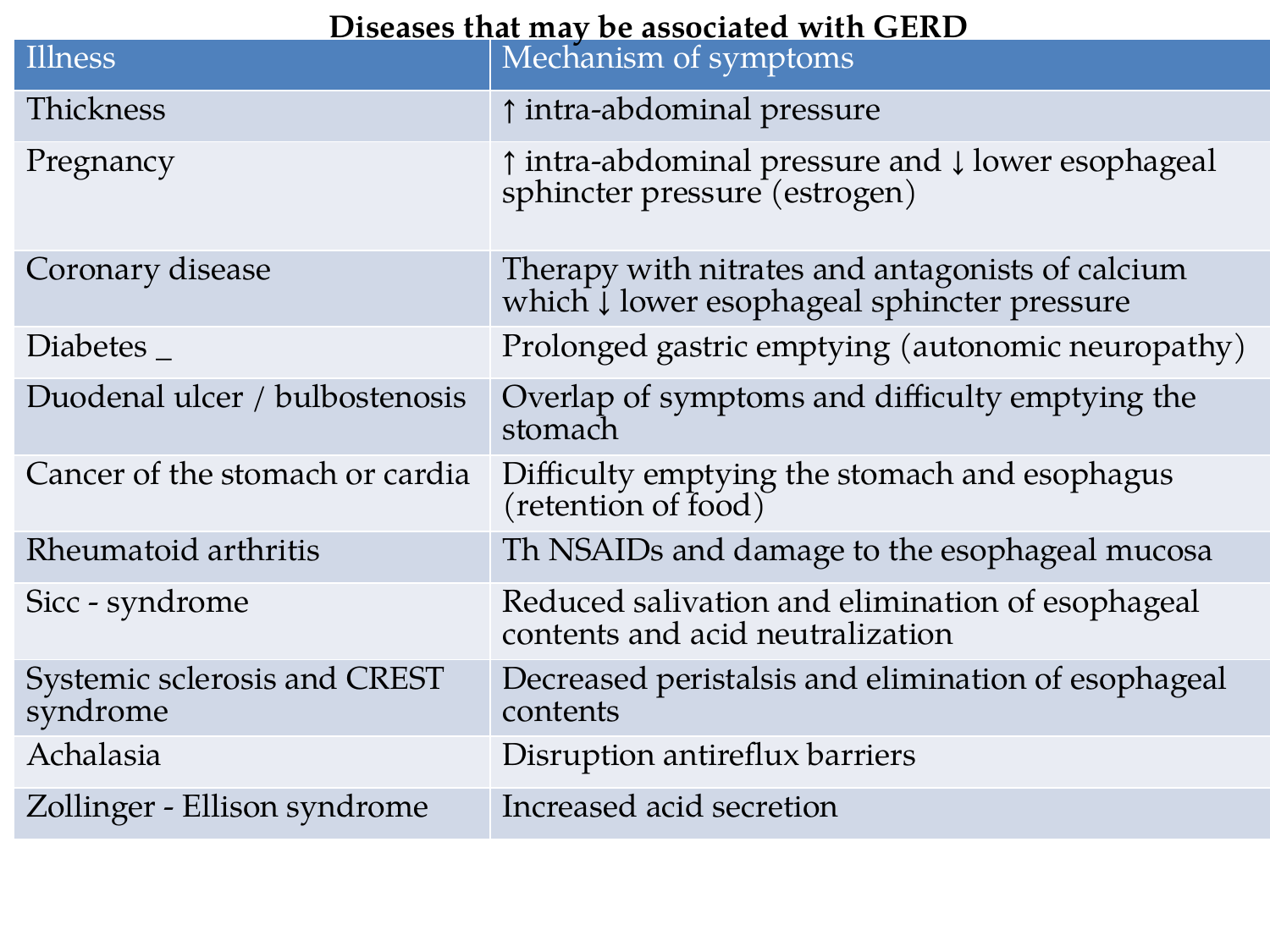

Diseases that may be associated with GERD
| Illness | Mechanism of symptoms |
| --- | --- |
| Thickness | ↑ intra-abdominal pressure |
| Pregnancy | ↑ intra-abdominal pressure and ↓ lower esophageal sphincter pressure (estrogen) |
| Coronary disease | Therapy with nitrates and antagonists of calcium which ↓ lower esophageal sphincter pressure |
| Diabetes \_ | Prolonged gastric emptying (autonomic neuropathy) |
| Duodenal ulcer / bulbostenosis | Overlap of symptoms and difficulty emptying the stomach |
| Cancer of the stomach or cardia | Difficulty emptying the stomach and esophagus (retention of food) |
| Rheumatoid arthritis | Th NSAIDs and damage to the esophageal mucosa |
| Sicc - syndrome | Reduced salivation and elimination of esophageal contents and acid neutralization |
| Systemic sclerosis and CREST syndrome | Decreased peristalsis and elimination of esophageal contents |
| Achalasia | Disruption antireflux barriers |
| Zollinger - Ellison syndrome | Increased acid secretion |